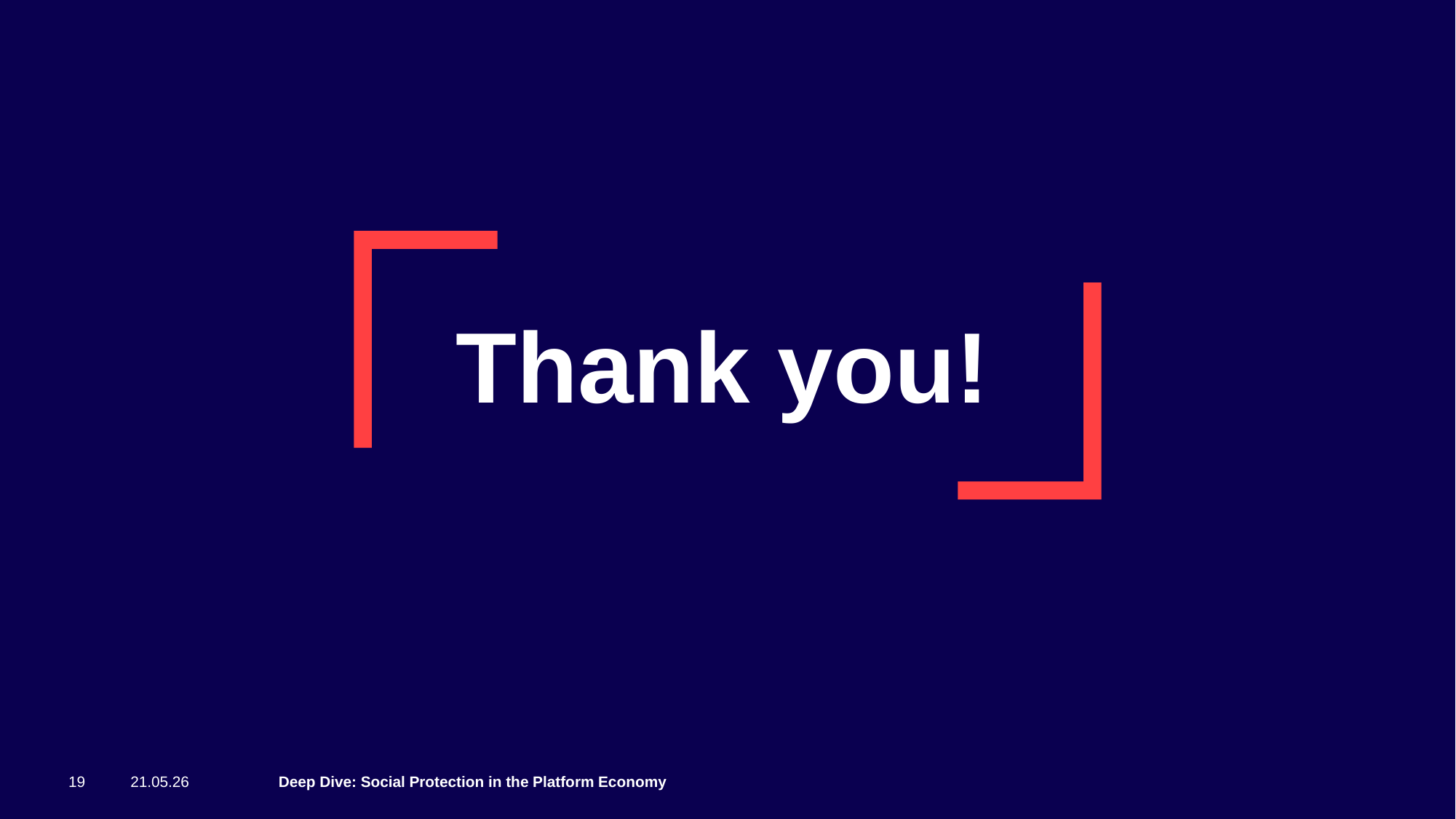

Thank you!

19
21.05.26
 Deep Dive: Social Protection in the Platform Economy